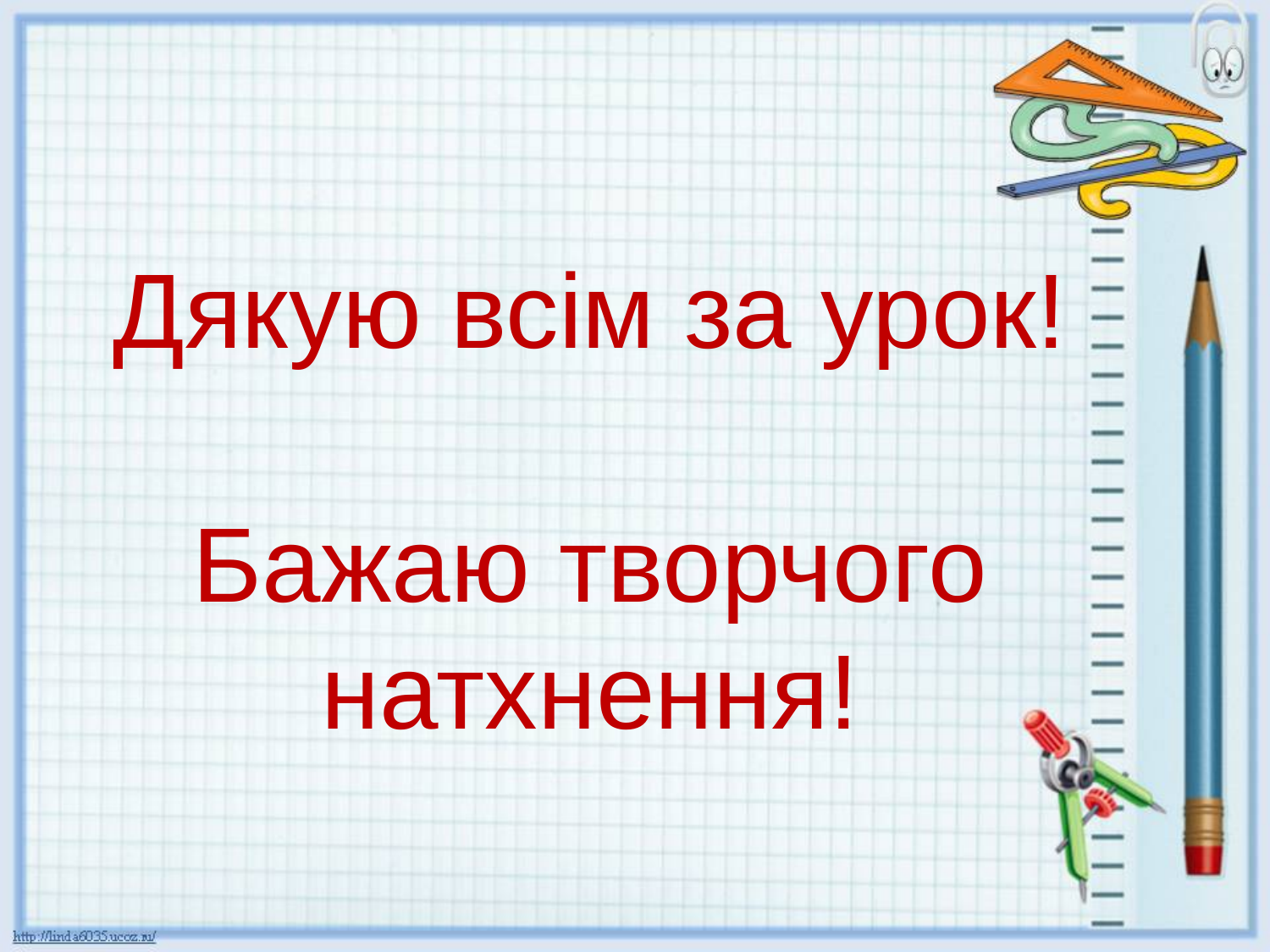

Дякую всім за урок!                          Бажаю творчого натхнення!